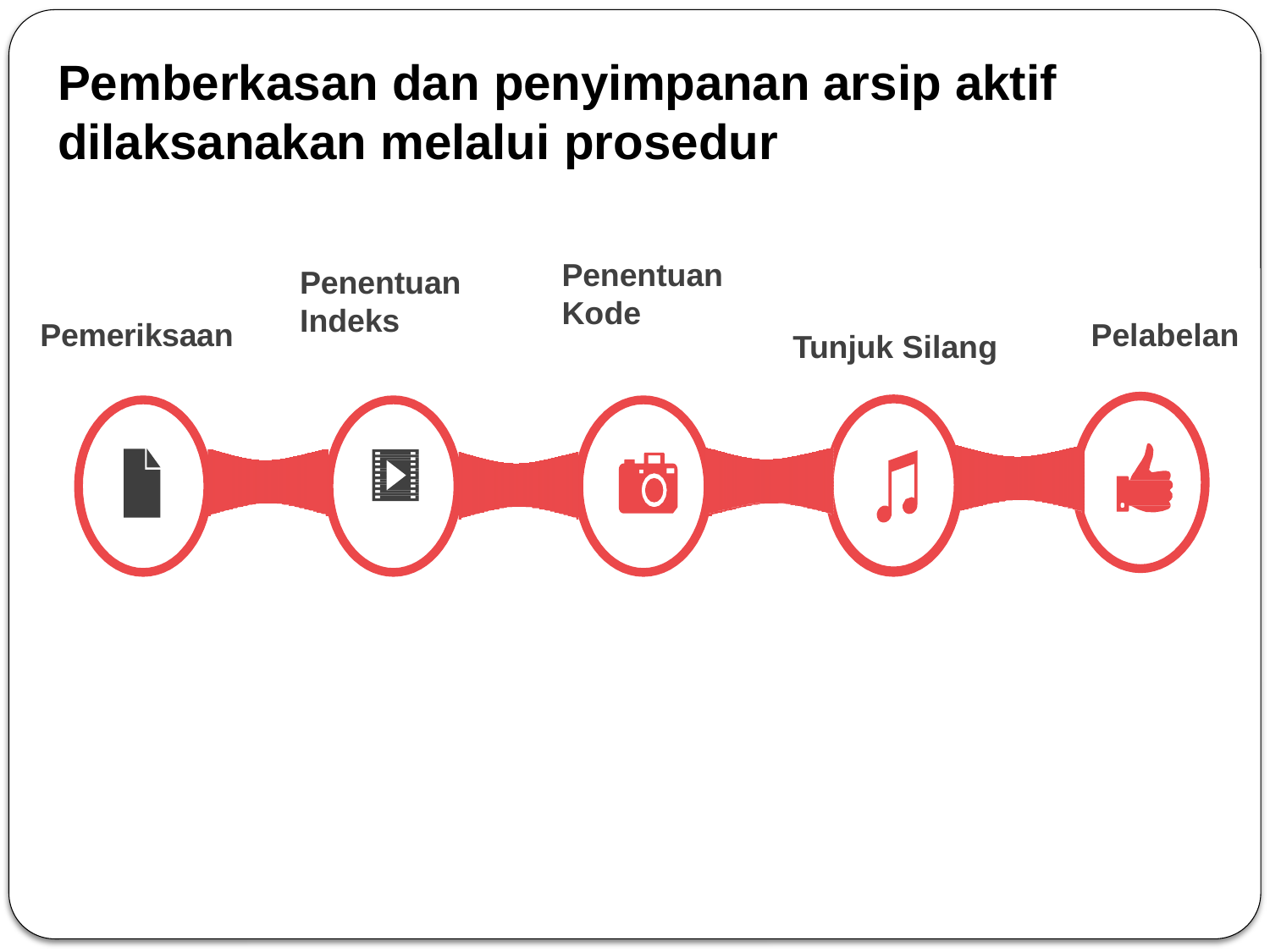

# Pemberkasan dan penyimpanan arsip aktif  dilaksanakan melalui prosedur
Penentuan Kode
Penentuan Indeks
Pemeriksaan
Pelabelan
Tunjuk Silang